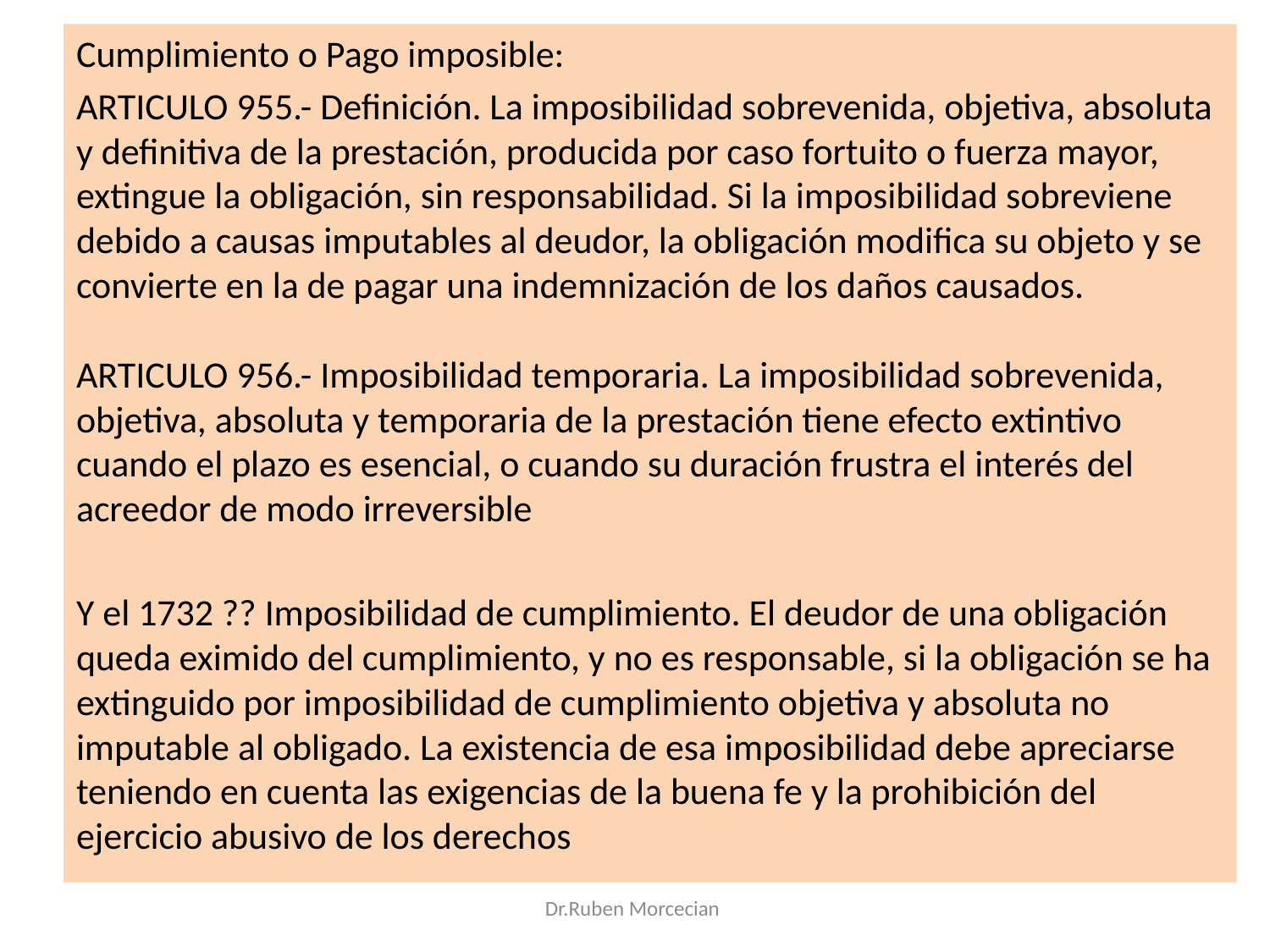

Cumplimiento o Pago imposible:
ARTICULO 955.- Definición. La imposibilidad sobrevenida, objetiva, absoluta y definitiva de la prestación, producida por caso fortuito o fuerza mayor, extingue la obligación, sin responsabilidad. Si la imposibilidad sobreviene debido a causas imputables al deudor, la obligación modifica su objeto y se convierte en la de pagar una indemnización de los daños causados.
ARTICULO 956.- Imposibilidad temporaria. La imposibilidad sobrevenida, objetiva, absoluta y temporaria de la prestación tiene efecto extintivo cuando el plazo es esencial, o cuando su duración frustra el interés del acreedor de modo irreversible

Y el 1732 ?? Imposibilidad de cumplimiento. El deudor de una obligación queda eximido del cumplimiento, y no es responsable, si la obligación se ha extinguido por imposibilidad de cumplimiento objetiva y absoluta no imputable al obligado. La existencia de esa imposibilidad debe apreciarse teniendo en cuenta las exigencias de la buena fe y la prohibición del ejercicio abusivo de los derechos
Dr.Ruben Morcecian